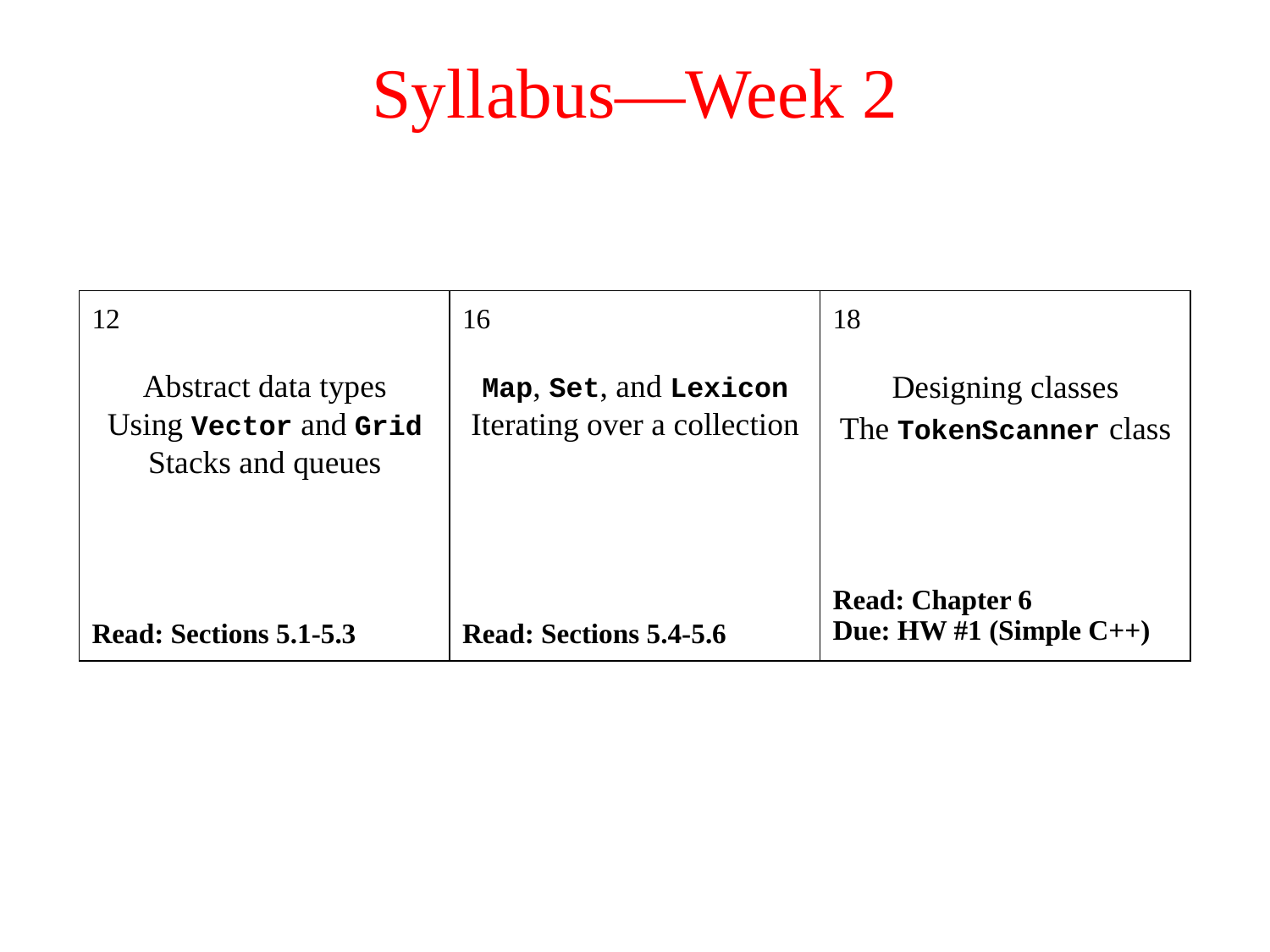

# Syllabus—Week 2

16
Map, Set, and Lexicon
Iterating over a collection

Read: Sections 5.4-5.6

18
Designing classes
The TokenScanner class
Read: Chapter 6
Due: HW #1 (Simple C++)

12
Abstract data types
Using Vector and Grid
Stacks and queues

Read: Sections 5.1-5.3